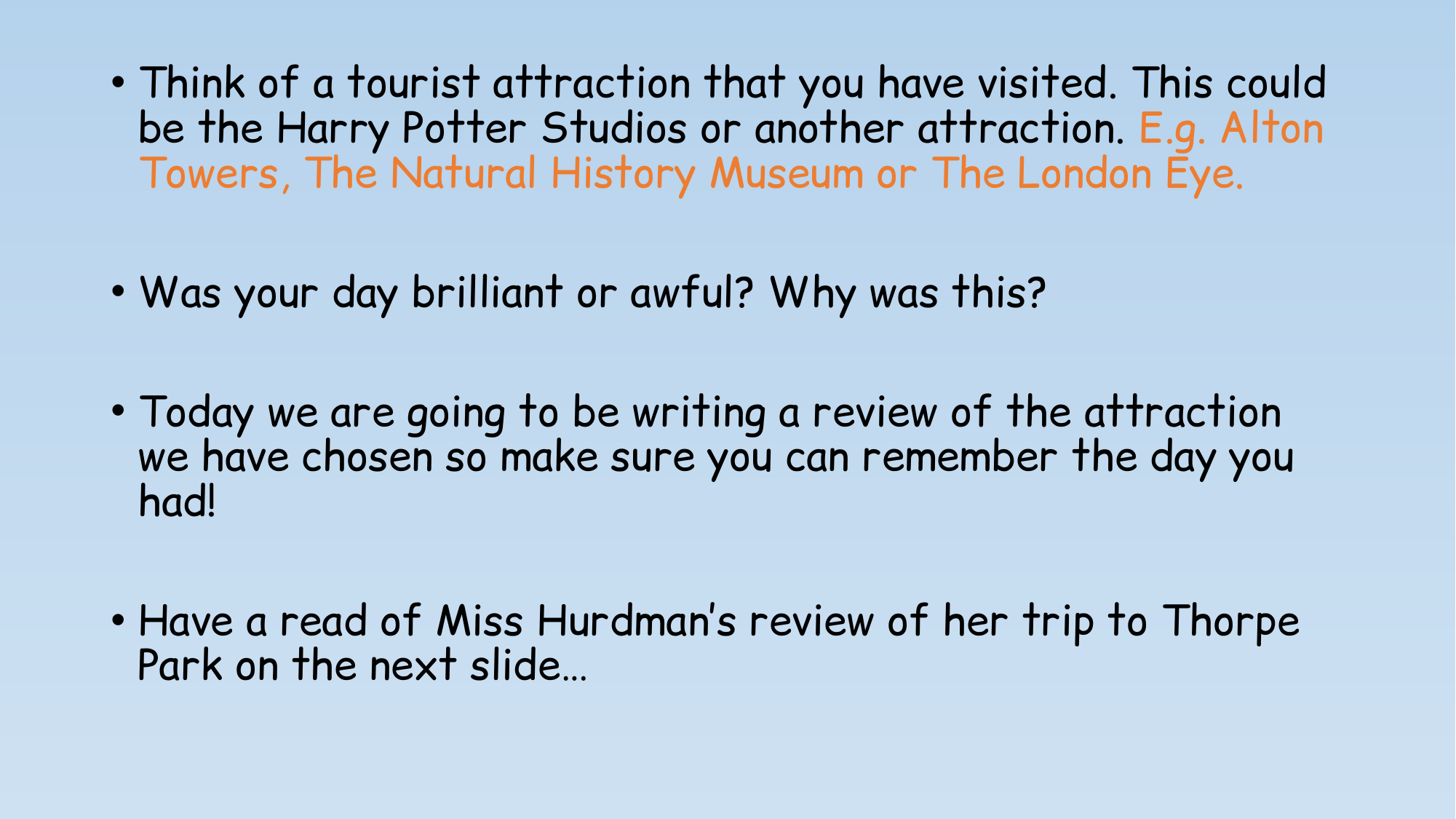

Think of a tourist attraction that you have visited. This could be the Harry Potter Studios or another attraction. E.g. Alton Towers, The Natural History Museum or The London Eye.

Was your day brilliant or awful? Why was this?

Today we are going to be writing a review of the attraction we have chosen so make sure you can remember the day you had!

Have a read of Miss Hurdman’s review of her trip to Thorpe Park on the next slide…